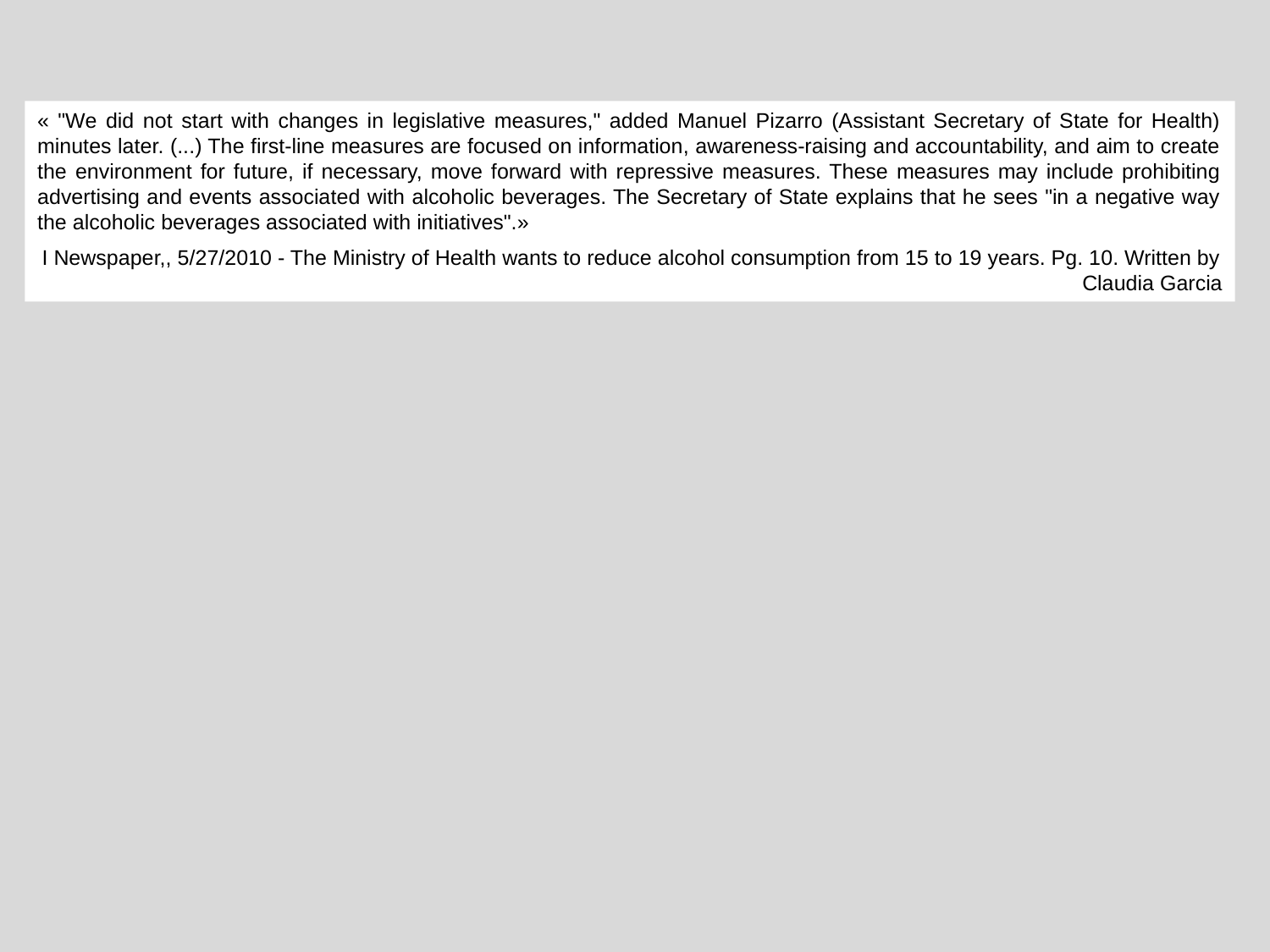

« "We did not start with changes in legislative measures," added Manuel Pizarro (Assistant Secretary of State for Health) minutes later. (...) The first-line measures are focused on information, awareness-raising and accountability, and aim to create the environment for future, if necessary, move forward with repressive measures. These measures may include prohibiting advertising and events associated with alcoholic beverages. The Secretary of State explains that he sees "in a negative way the alcoholic beverages associated with initiatives".»
I Newspaper,, 5/27/2010 - The Ministry of Health wants to reduce alcohol consumption from 15 to 19 years. Pg. 10. Written by Claudia Garcia